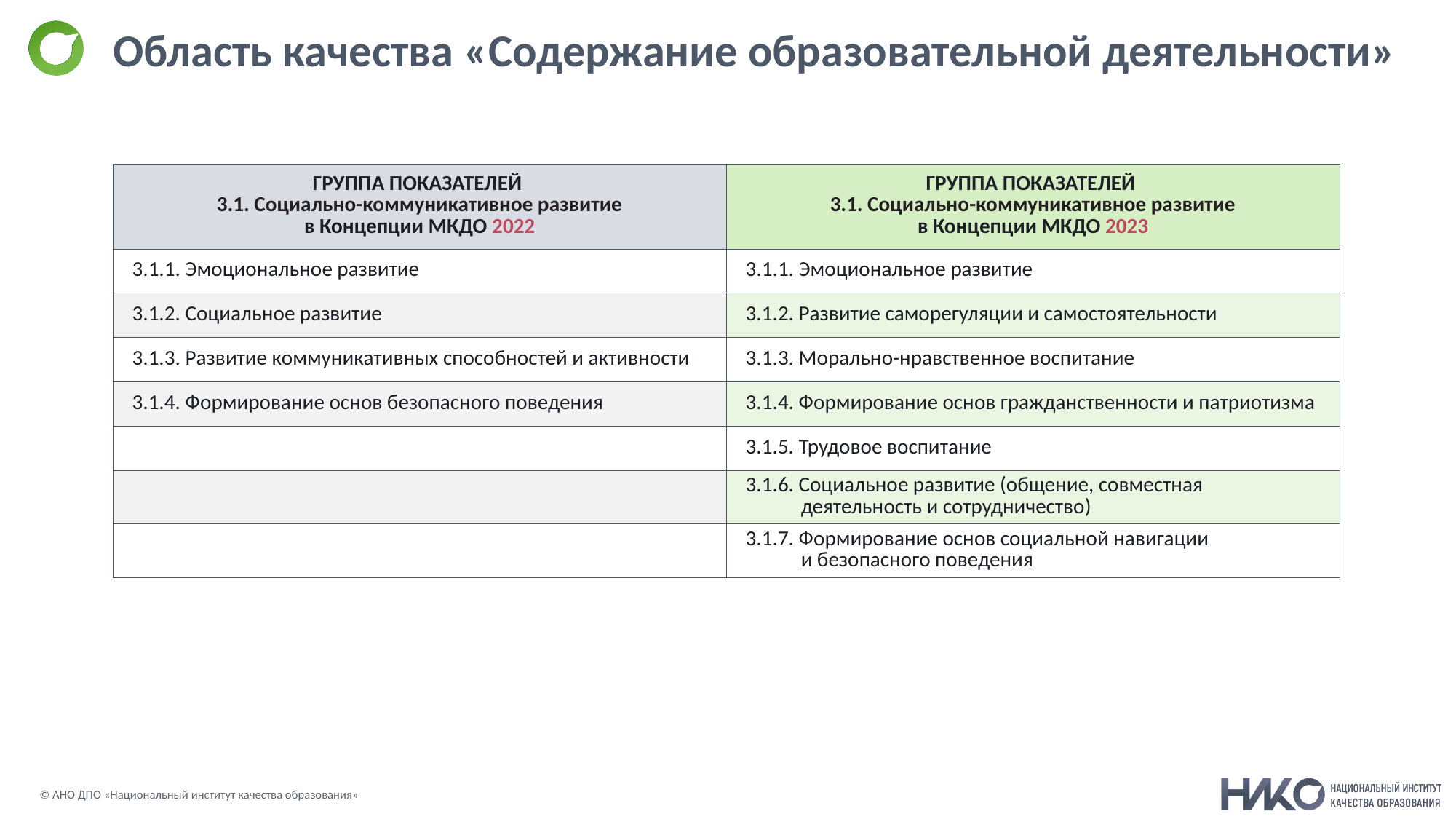

# Область качества «Содержание образовательной деятельности»
| ГРУППА ПОКАЗАТЕЛЕЙ 3.1. Социально-коммуникативное развитие в Концепции МКДО 2022 | ГРУППА ПОКАЗАТЕЛЕЙ 3.1. Социально-коммуникативное развитие в Концепции МКДО 2023 |
| --- | --- |
| 3.1.1. Эмоциональное развитие | 3.1.1. Эмоциональное развитие |
| 3.1.2. Социальное развитие | 3.1.2. Развитие саморегуляции и самостоятельности |
| 3.1.3. Развитие коммуникативных способностей и активности | 3.1.3. Морально-нравственное воспитание |
| 3.1.4. Формирование основ безопасного поведения | 3.1.4. Формирование основ гражданственности и патриотизма |
|  | 3.1.5. Трудовое воспитание |
|  | 3.1.6. Социальное развитие (общение, совместная деятельность и сотрудничество) |
|  | 3.1.7. Формирование основ социальной навигации и безопасного поведения |